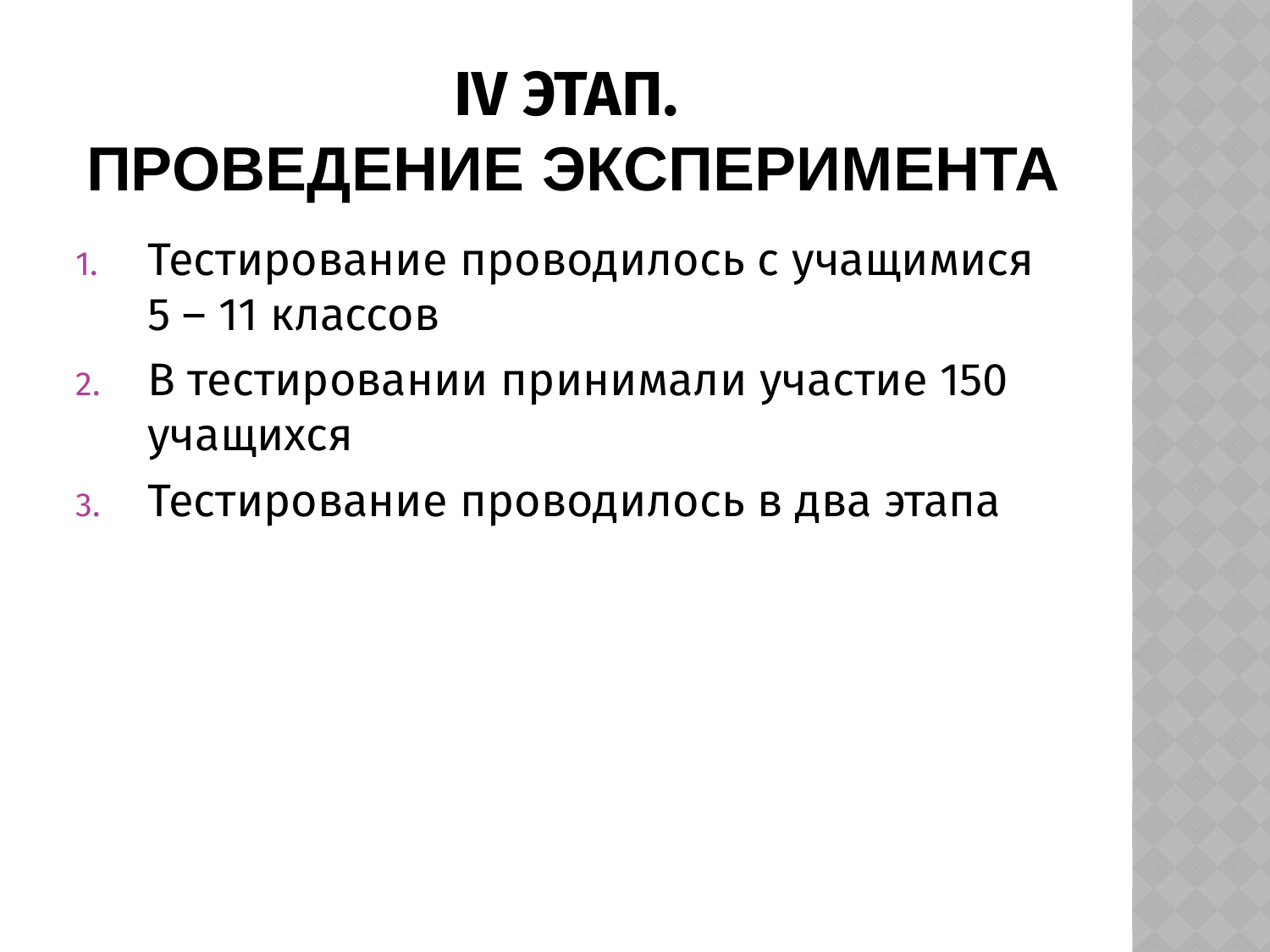

# Iv этап. Проведение эксперимента
Тестирование проводилось с учащимися 5 – 11 классов
В тестировании принимали участие 150 учащихся
Тестирование проводилось в два этапа